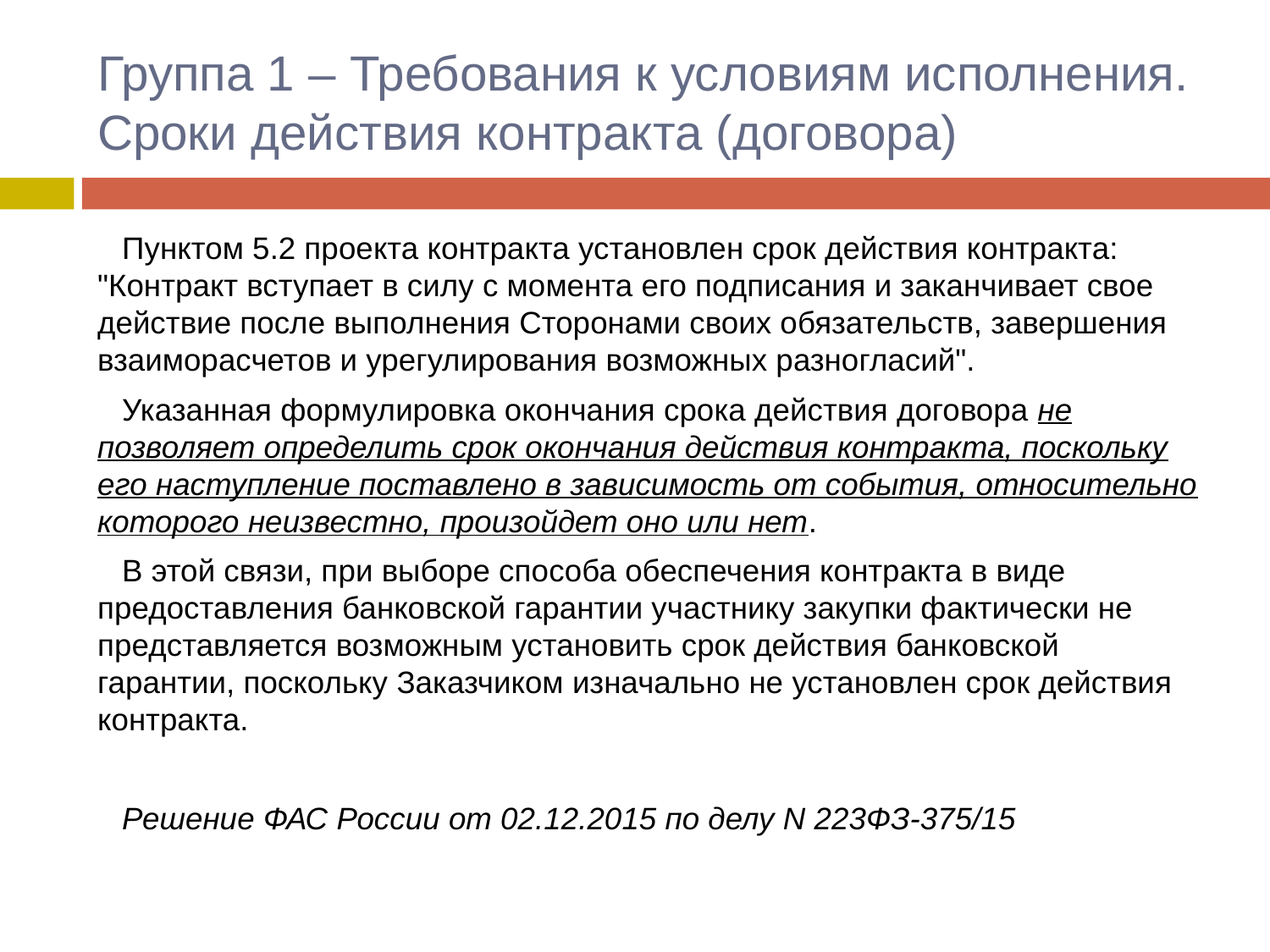

# Группа 1 – Требования к условиям исполнения. Сроки действия контракта (договора)
Пунктом 5.2 проекта контракта установлен срок действия контракта: "Контракт вступает в силу с момента его подписания и заканчивает свое действие после выполнения Сторонами своих обязательств, завершения взаиморасчетов и урегулирования возможных разногласий".
Указанная формулировка окончания срока действия договора не позволяет определить срок окончания действия контракта, поскольку его наступление поставлено в зависимость от события, относительно которого неизвестно, произойдет оно или нет.
В этой связи, при выборе способа обеспечения контракта в виде предоставления банковской гарантии участнику закупки фактически не представляется возможным установить срок действия банковской гарантии, поскольку Заказчиком изначально не установлен срок действия контракта.

Решение ФАС России от 02.12.2015 по делу N 223ФЗ-375/15